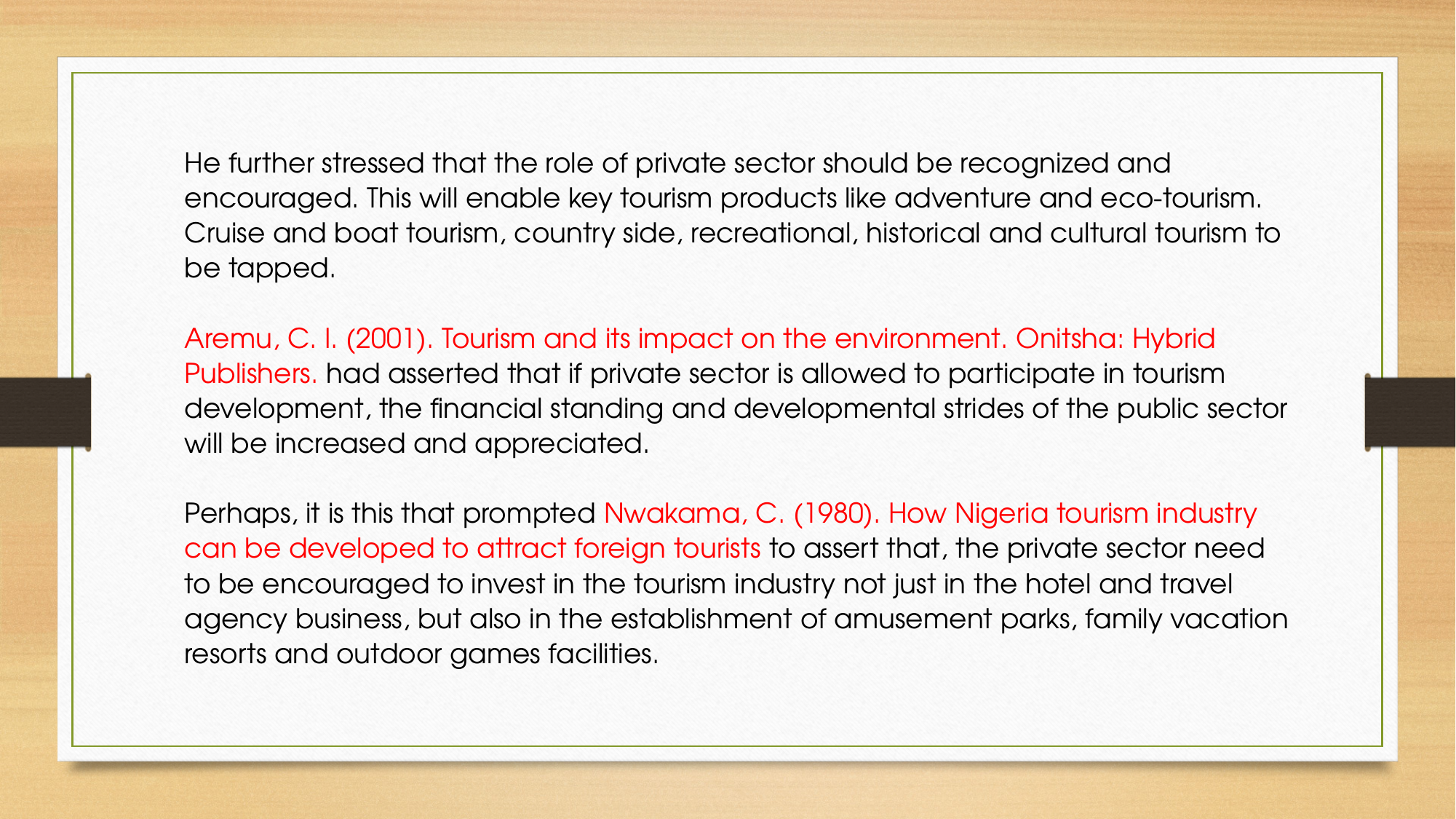

He further stressed that the role of private sector should be recognized and encouraged. This will enable key tourism products like adventure and eco-tourism. Cruise and boat tourism, country side, recreational, historical and cultural tourism to be tapped.

Aremu, C. I. (2001). Tourism and its impact on the environment. Onitsha: Hybrid Publishers. had asserted that if private sector is allowed to participate in tourism development, the financial standing and developmental strides of the public sector will be increased and appreciated.

Perhaps, it is this that prompted Nwakama, C. (1980). How Nigeria tourism industry can be developed to attract foreign tourists to assert that, the private sector need to be encouraged to invest in the tourism industry not just in the hotel and travel agency business, but also in the establishment of amusement parks, family vacation resorts and outdoor games facilities.